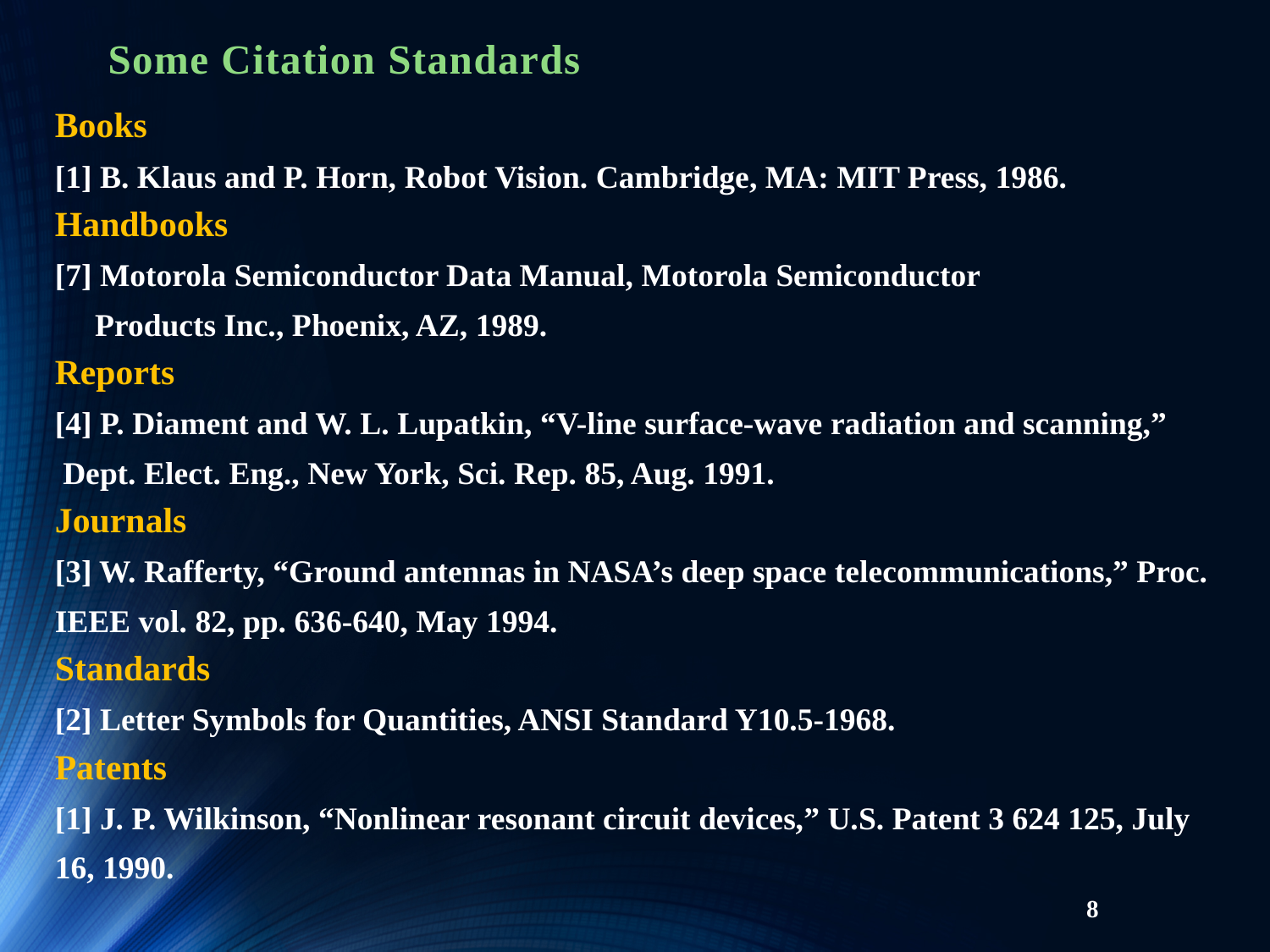

# Some Citation Standards
Books
[1] B. Klaus and P. Horn, Robot Vision. Cambridge, MA: MIT Press, 1986.
Handbooks
[7] Motorola Semiconductor Data Manual, Motorola Semiconductor
     Products Inc., Phoenix, AZ, 1989.
Reports
[4] P. Diament and W. L. Lupatkin, “V-line surface-wave radiation and scanning,”
 Dept. Elect. Eng., New York, Sci. Rep. 85, Aug. 1991.
Journals
[3] W. Rafferty, “Ground antennas in NASA’s deep space telecommunications,” Proc. IEEE vol. 82, pp. 636-640, May 1994.
Standards
[2] Letter Symbols for Quantities, ANSI Standard Y10.5-1968.
Patents
[1] J. P. Wilkinson, “Nonlinear resonant circuit devices,” U.S. Patent 3 624 125, July 16, 1990.
8